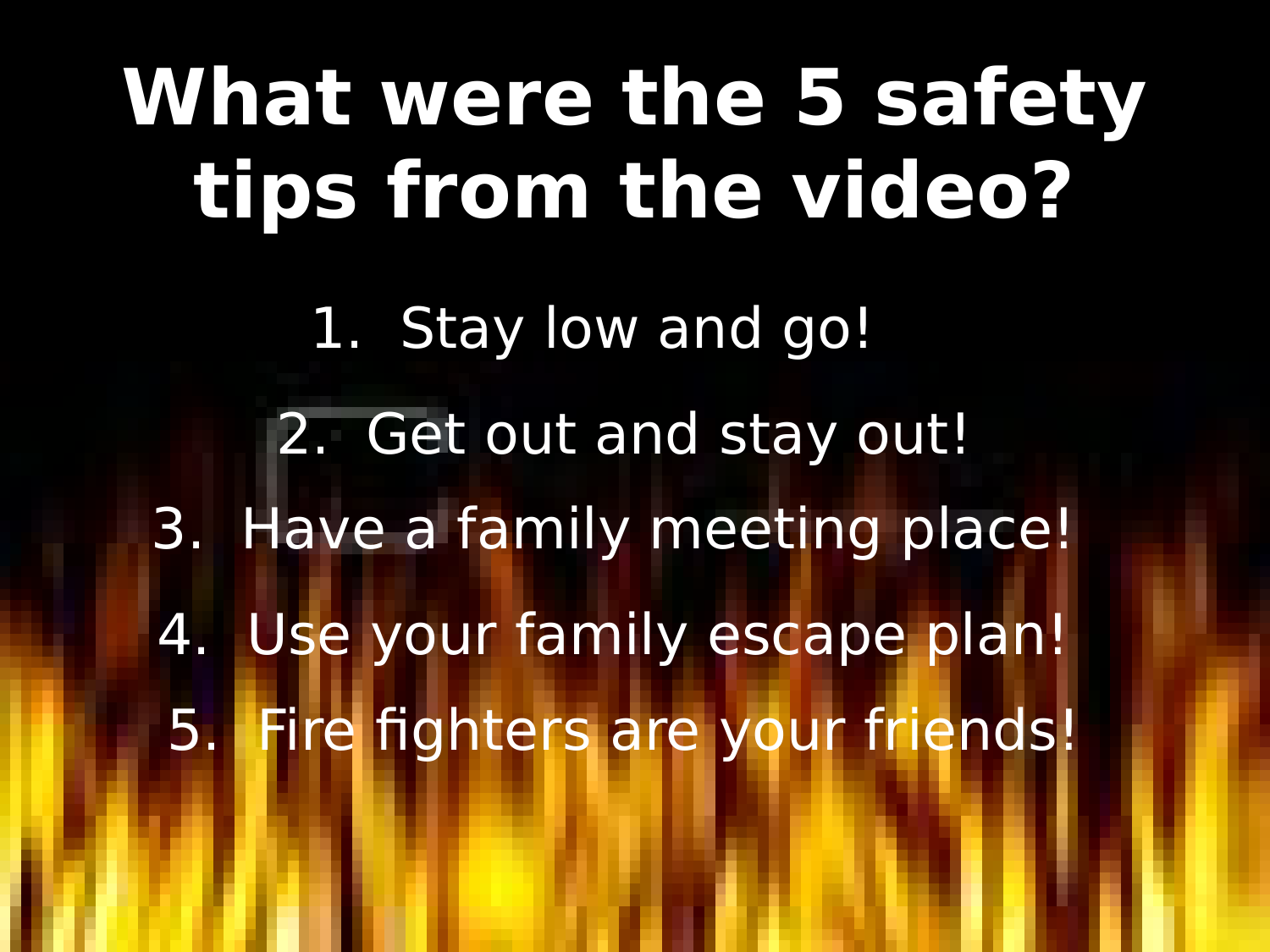

# What were the 5 safety tips from the video?

1.  Stay low and go!
2.  Get out and stay out!
3.  Have a family meeting place!
4.  Use your family escape plan!
5.  Fire fighters are your friends!